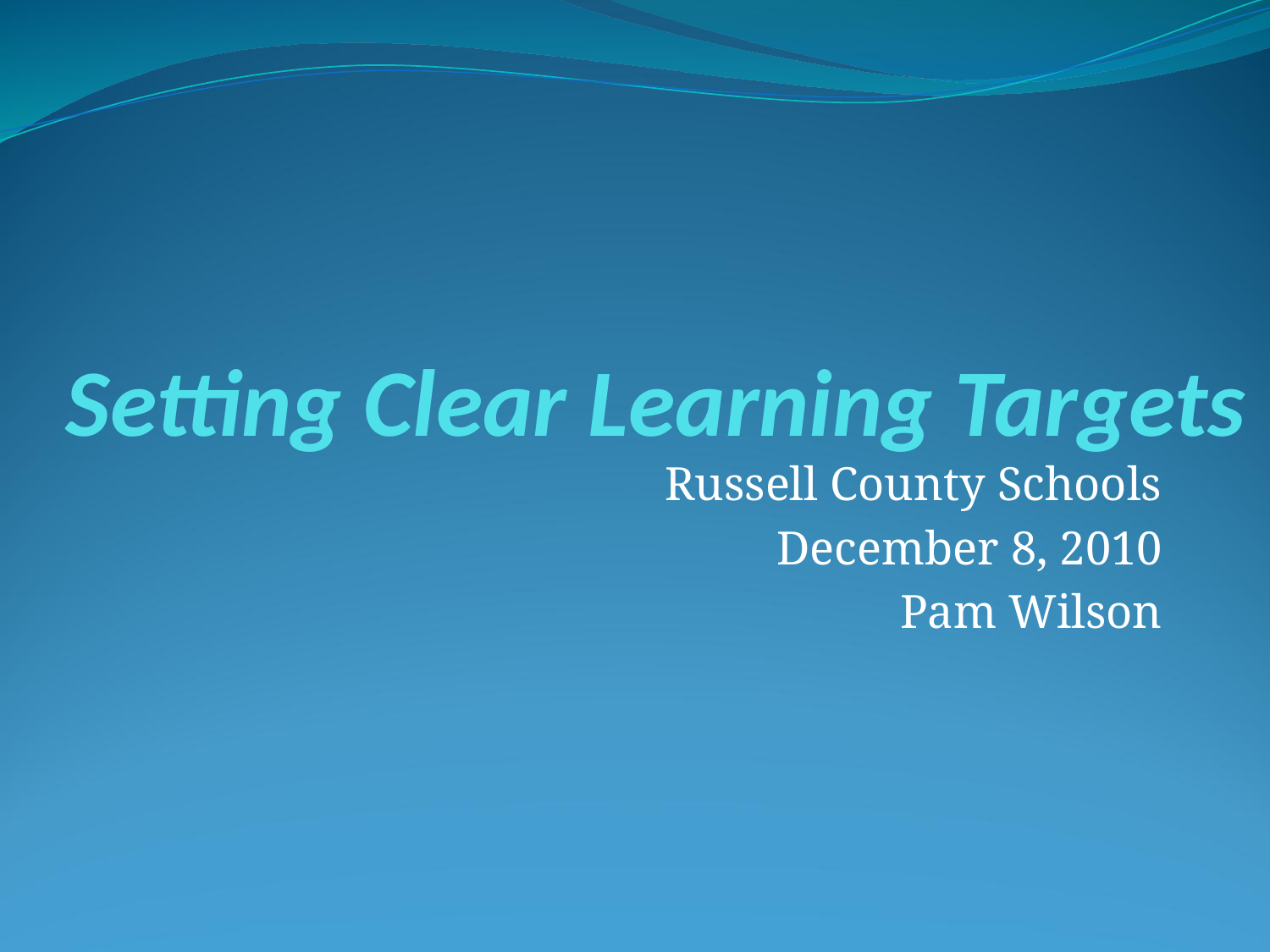

# Setting Clear Learning Targets
Russell County Schools
December 8, 2010
Pam Wilson